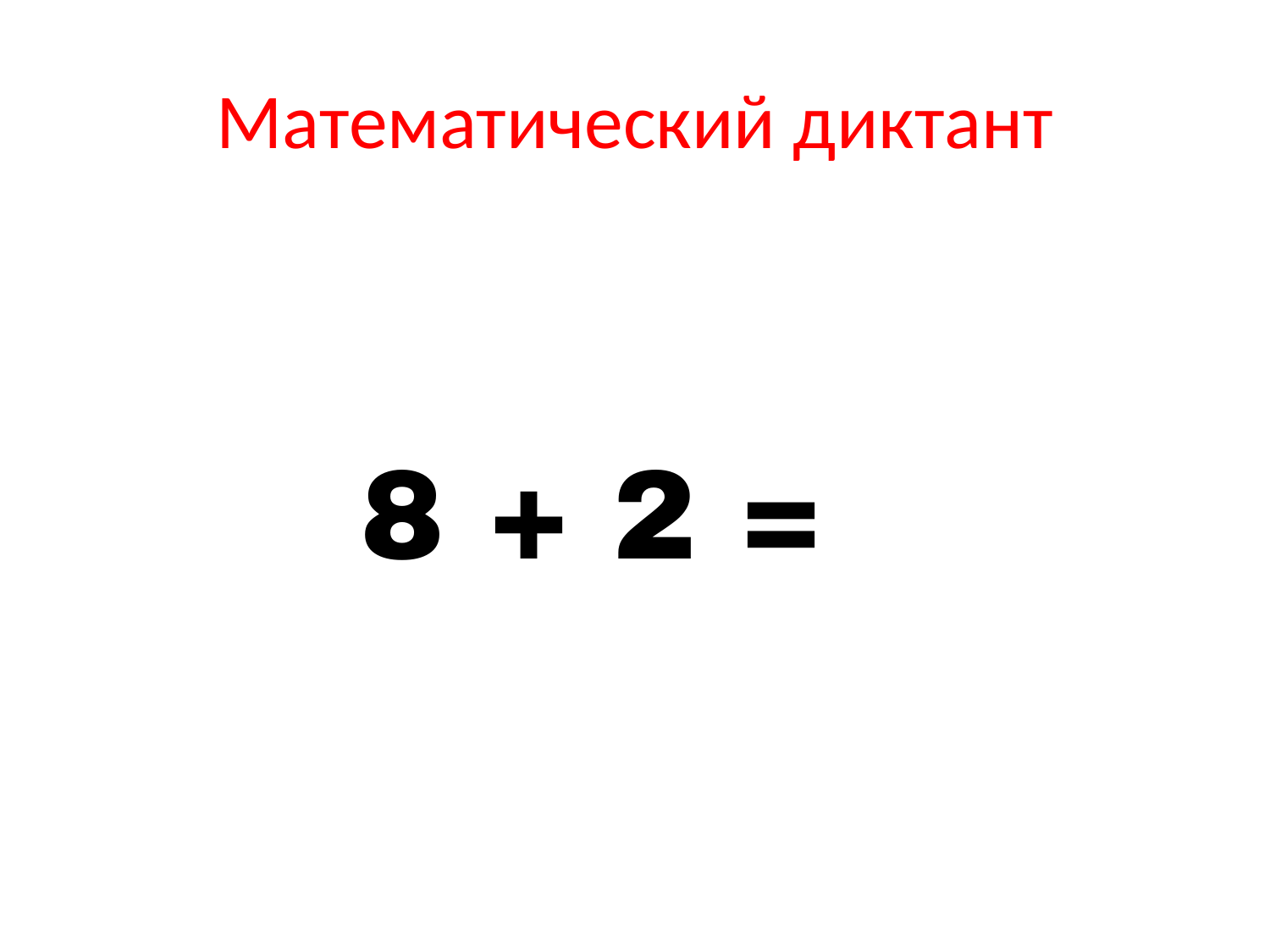

# Математический диктант
8 + 2 =